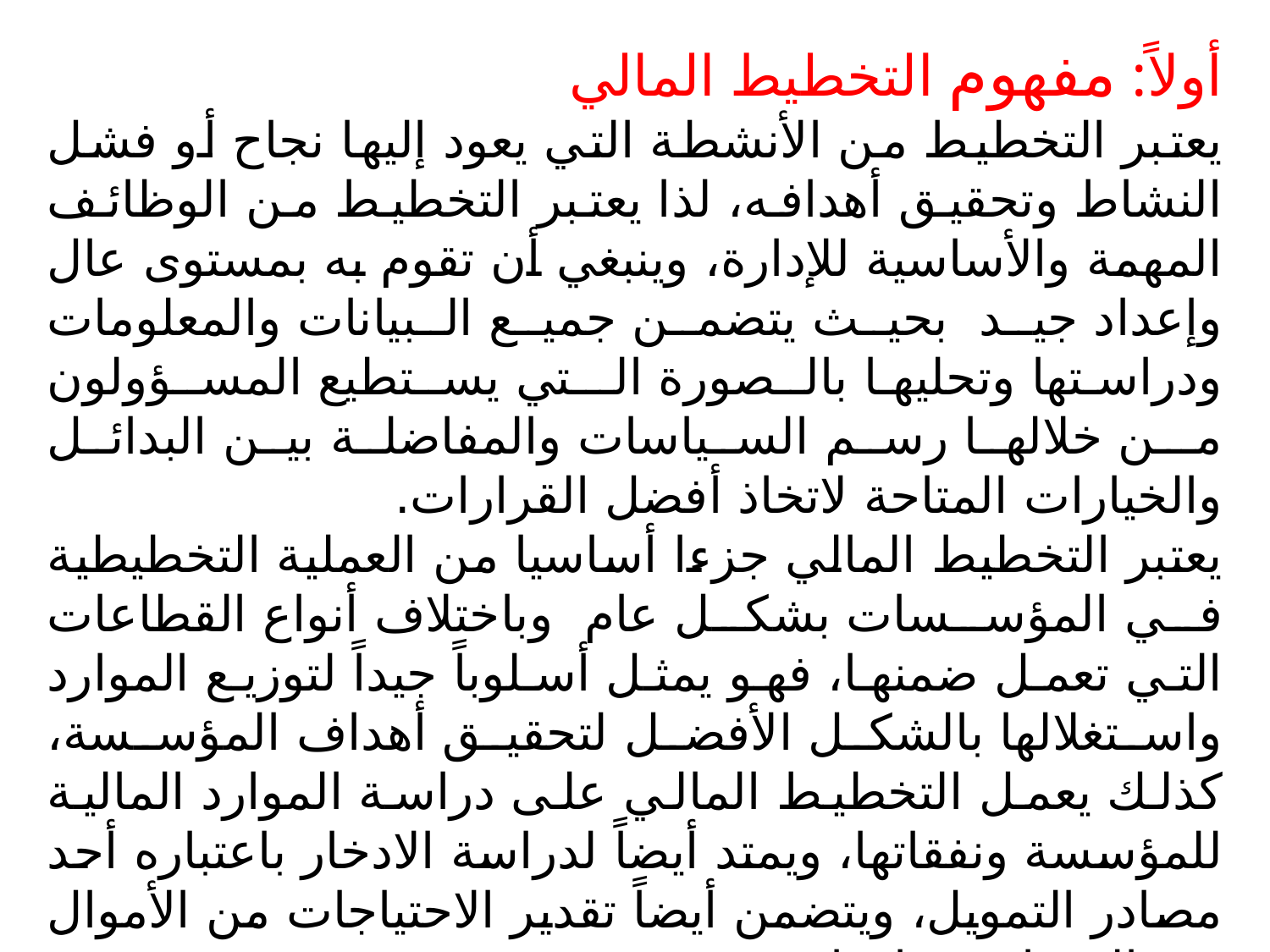

أولاً: مفهوم التخطيط المالي
يعتبر التخطيط من الأنشطة التي يعود إليها نجاح أو فشل النشاط وتحقيق أهدافه، لذا يعتبر التخطيط من الوظائف المهمة والأساسية للإدارة، وينبغي أن تقوم به بمستوى عال وإعداد جيد  بحيث يتضمن جميع البيانات والمعلومات ودراستها وتحليها بالـصورة الــتي يسـتطيع المسـؤولون مـن خلالها رسم السياسات والمفاضلة بين البدائل والخيارات المتاحة لاتخاذ أفضل القرارات.
يعتبر التخطيط المالي جزءا أساسيا من العملية التخطيطية في المؤسسات بشكل عام  وباختلاف أنواع القطاعات التي تعمل ضمنها، فهو يمثل أسلوباً جيداً لتوزيع الموارد واستغلالها بالشكل الأفضل لتحقيق أهداف المؤسسة، كذلك يعمل التخطيط المالي على دراسة الموارد المالية للمؤسسة ونفقاتها، ويمتد أيضاً لدراسة الادخار باعتباره أحد مصادر التمويل، ويتضمن أيضاً تقدير الاحتياجات من الأموال ومجالات استخدامها.